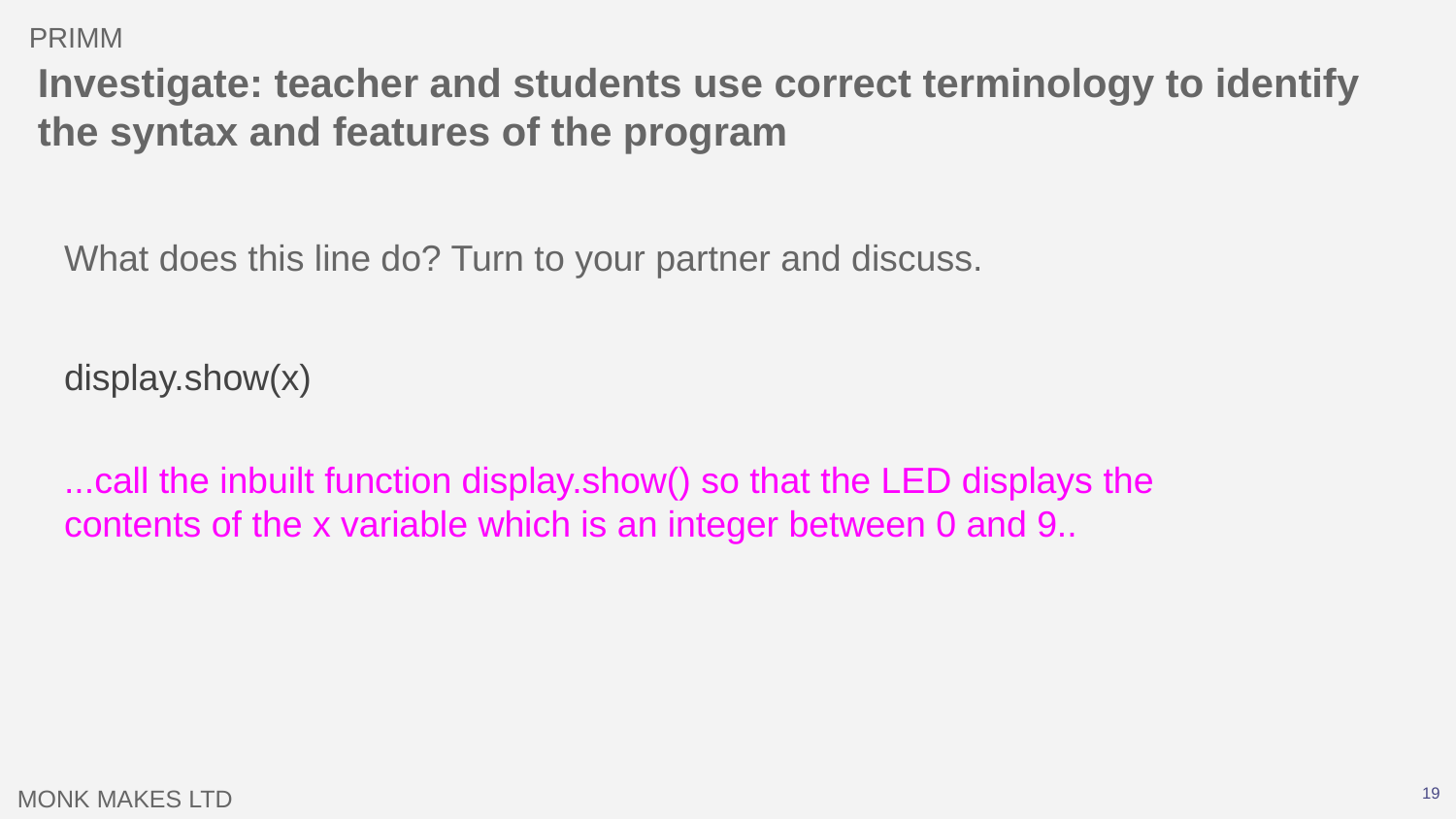

PRIMM
# Investigate: teacher and students use correct terminology to identify the syntax and features of the program
What does this line do? Turn to your partner and discuss.

display.show(x)

...call the inbuilt function display.show() so that the LED displays the contents of the x variable which is an integer between 0 and 9..
19